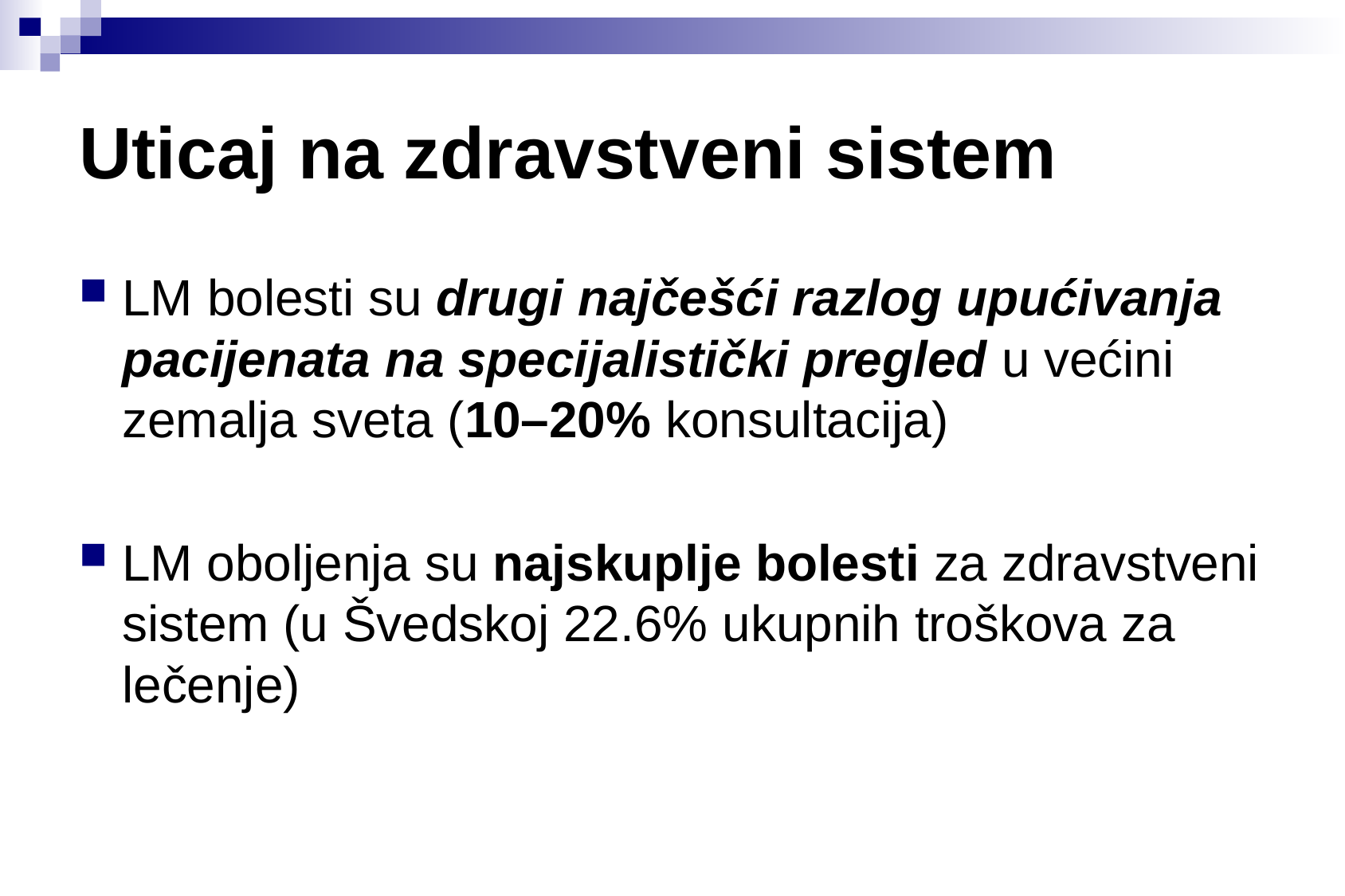

# Uticaj na zdravstveni sistem
LM bolesti su drugi najčešći razlog upućivanja pacijenata na specijalistički pregled u većini zemalja sveta (10–20% konsultacija)

LM oboljenja su najskuplje bolesti za zdravstveni sistem (u Švedskoj 22.6% ukupnih troškova za lečenje)